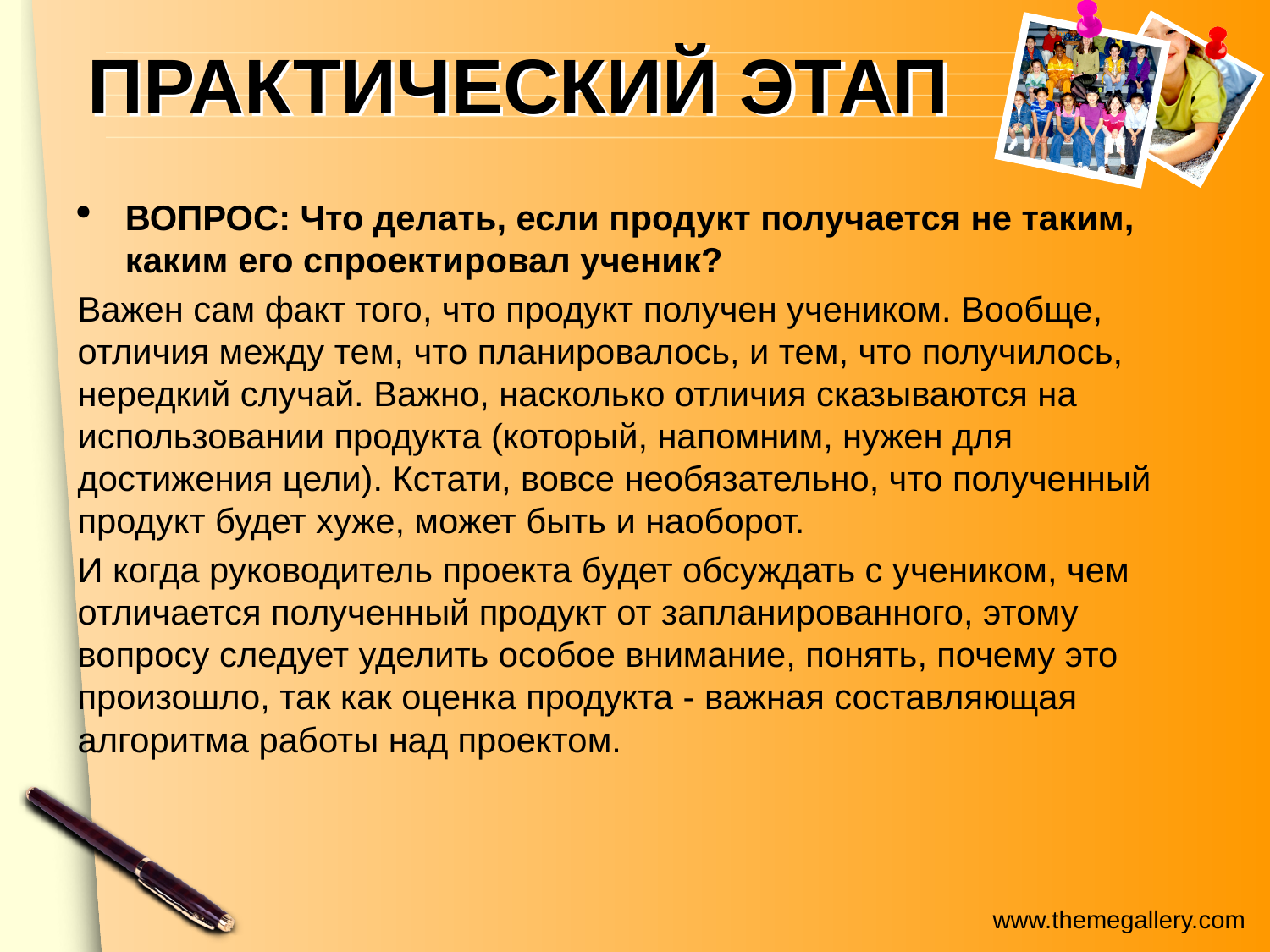

# Практический этап
ВОПРОС: Что делать, если продукт получается не таким, каким его спроектировал ученик?
Важен сам факт того, что продукт получен учеником. Вообще, отличия между тем, что планировалось, и тем, что получилось, нередкий случай. Важно, насколько отличия сказываются на использовании продукта (который, напомним, нужен для достижения цели). Кстати, вовсе необязательно, что полученный продукт будет хуже, может быть и наоборот.
И когда руководитель проекта будет обсуждать с учеником, чем отличается полученный продукт от запланированного, этому вопросу следует уделить особое внимание, понять, почему это произошло, так как оценка продукта - важная составляющая алгоритма работы над проектом.